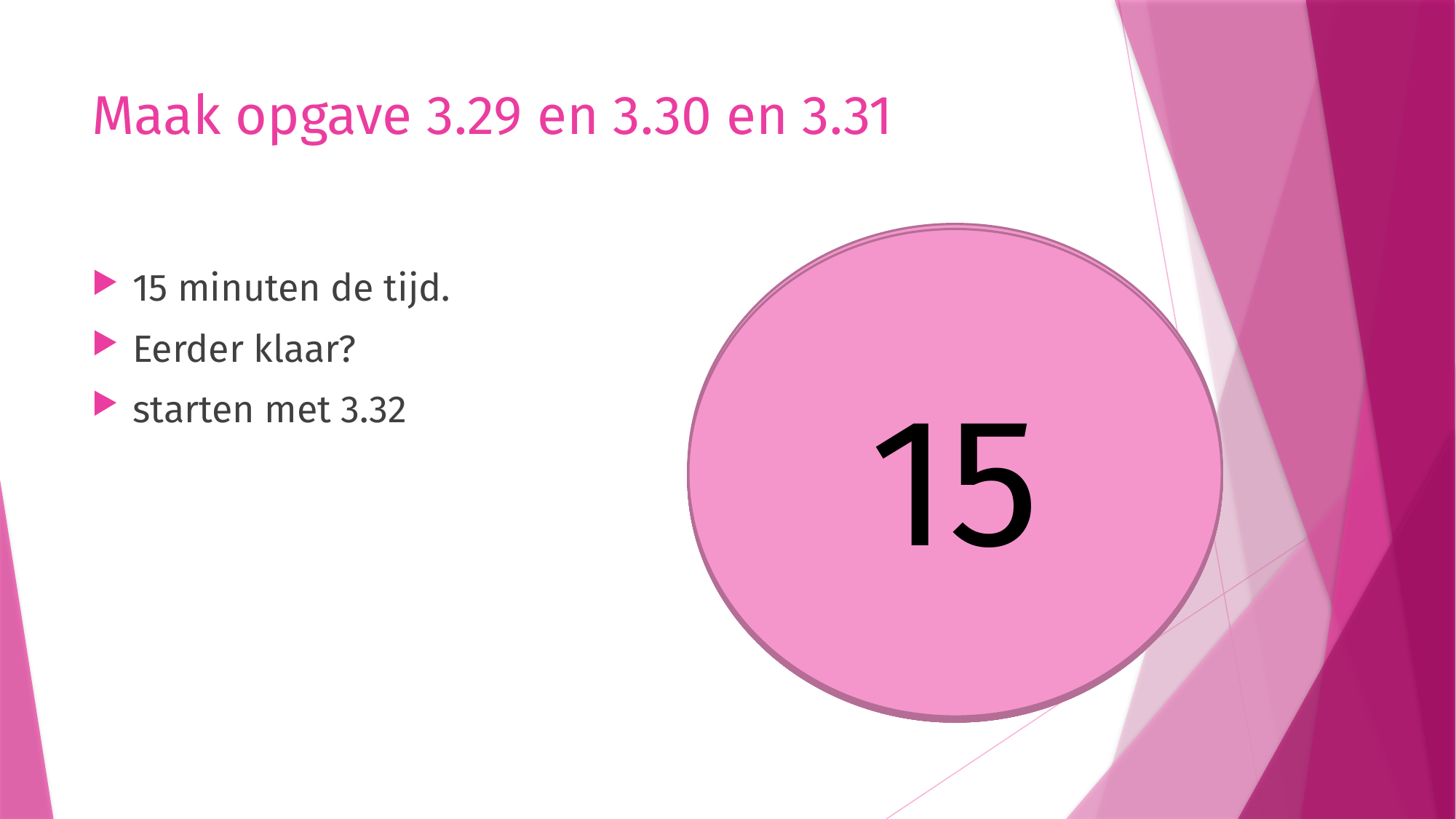

# Maak opgave 3.29 en 3.30 en 3.31
14
12
15
11
13
10
9
8
5
6
7
4
3
1
2
15 minuten de tijd.
Eerder klaar?
starten met 3.32